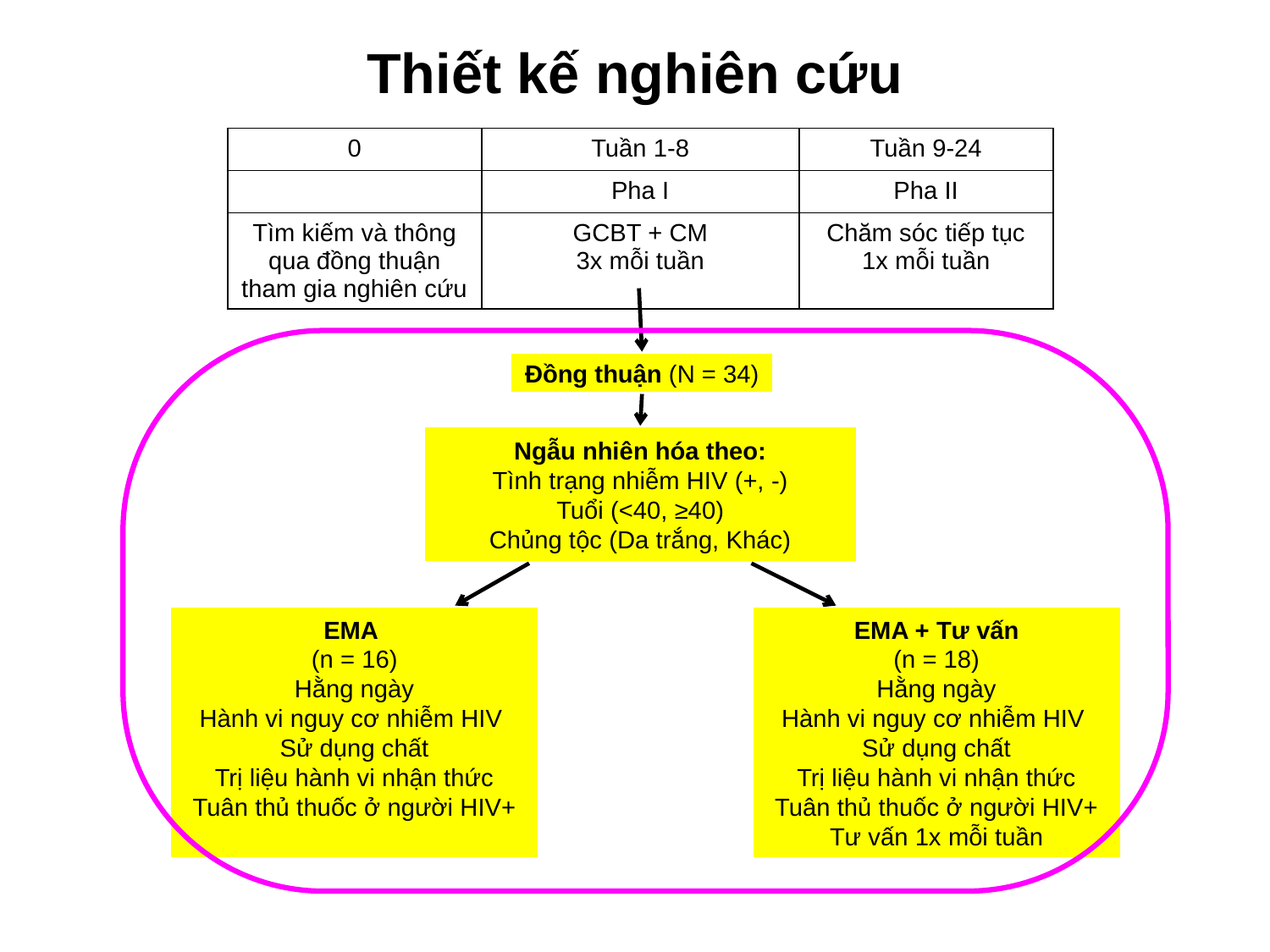

# Thiết kế nghiên cứu
| 0 | Tuần 1-8 | Tuần 9-24 |
| --- | --- | --- |
|  | Pha I | Pha II |
| Tìm kiếm và thông qua đồng thuận tham gia nghiên cứu | GCBT + CM 3x mỗi tuần | Chăm sóc tiếp tục 1x mỗi tuần |

Đồng thuận (N = 34)
Ngẫu nhiên hóa theo:
Tình trạng nhiễm HIV (+, -)
Tuổi (<40, ≥40)
Chủng tộc (Da trắng, Khác)

EMA
(n = 16)
Hằng ngày
Hành vi nguy cơ nhiễm HIV
Sử dụng chất
Trị liệu hành vi nhận thức
Tuân thủ thuốc ở người HIV+

EMA + Tư vấn
(n = 18)
Hằng ngày
Hành vi nguy cơ nhiễm HIV
Sử dụng chất
Trị liệu hành vi nhận thức
Tuân thủ thuốc ở người HIV+
Tư vấn 1x mỗi tuần